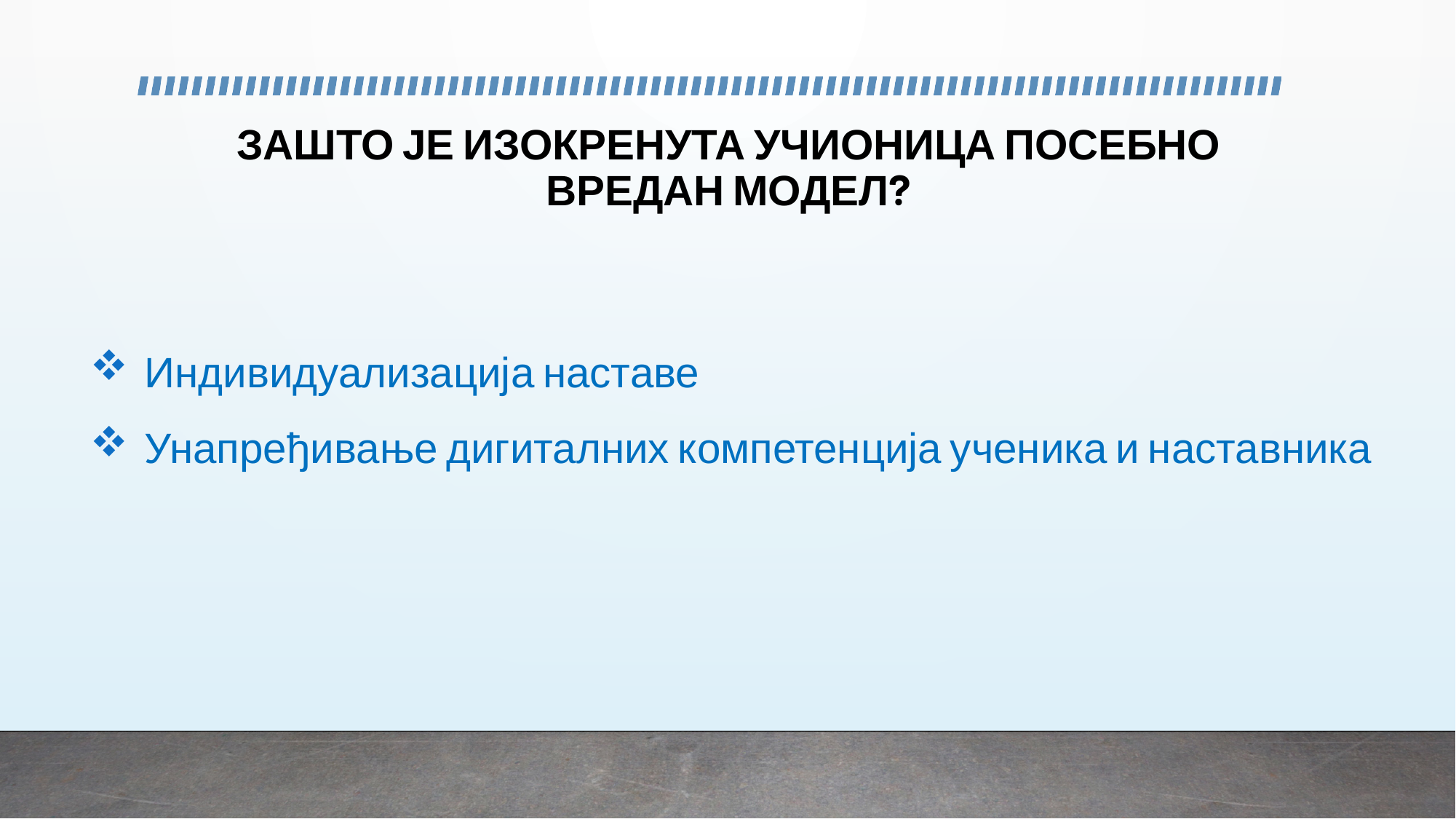

# ЗАШТО ЈЕ ИЗОКРЕНУТА УЧИОНИЦА ПОСЕБНО ВРЕДАН МОДЕЛ?

Индивидуализација наставе
Унапређивање дигиталних компетенција ученика и наставника